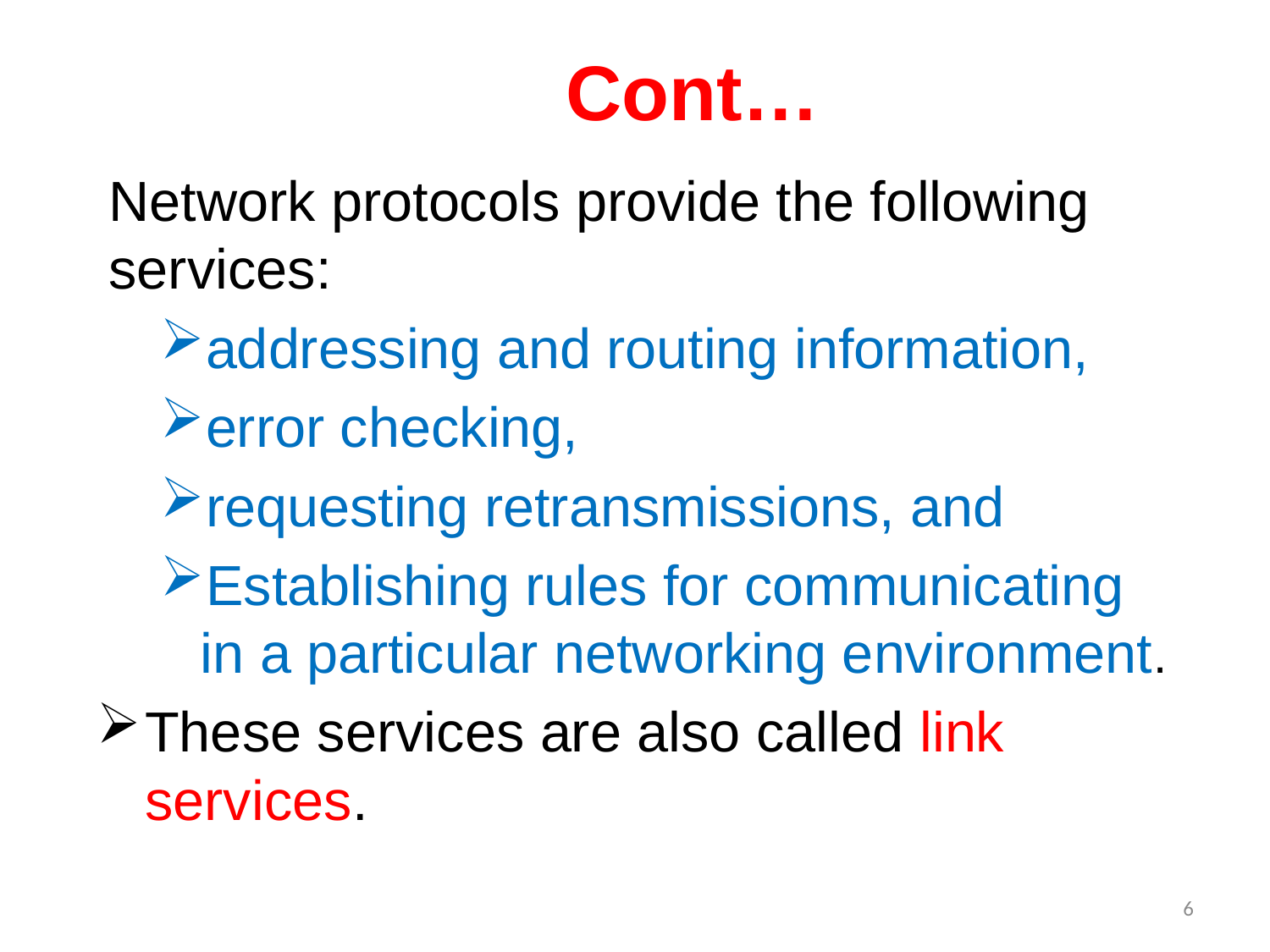

# Cont…
Network protocols provide the following services:
addressing and routing information,
error checking,
requesting retransmissions, and
Establishing rules for communicating in a particular networking environment.
These services are also called link services.
6